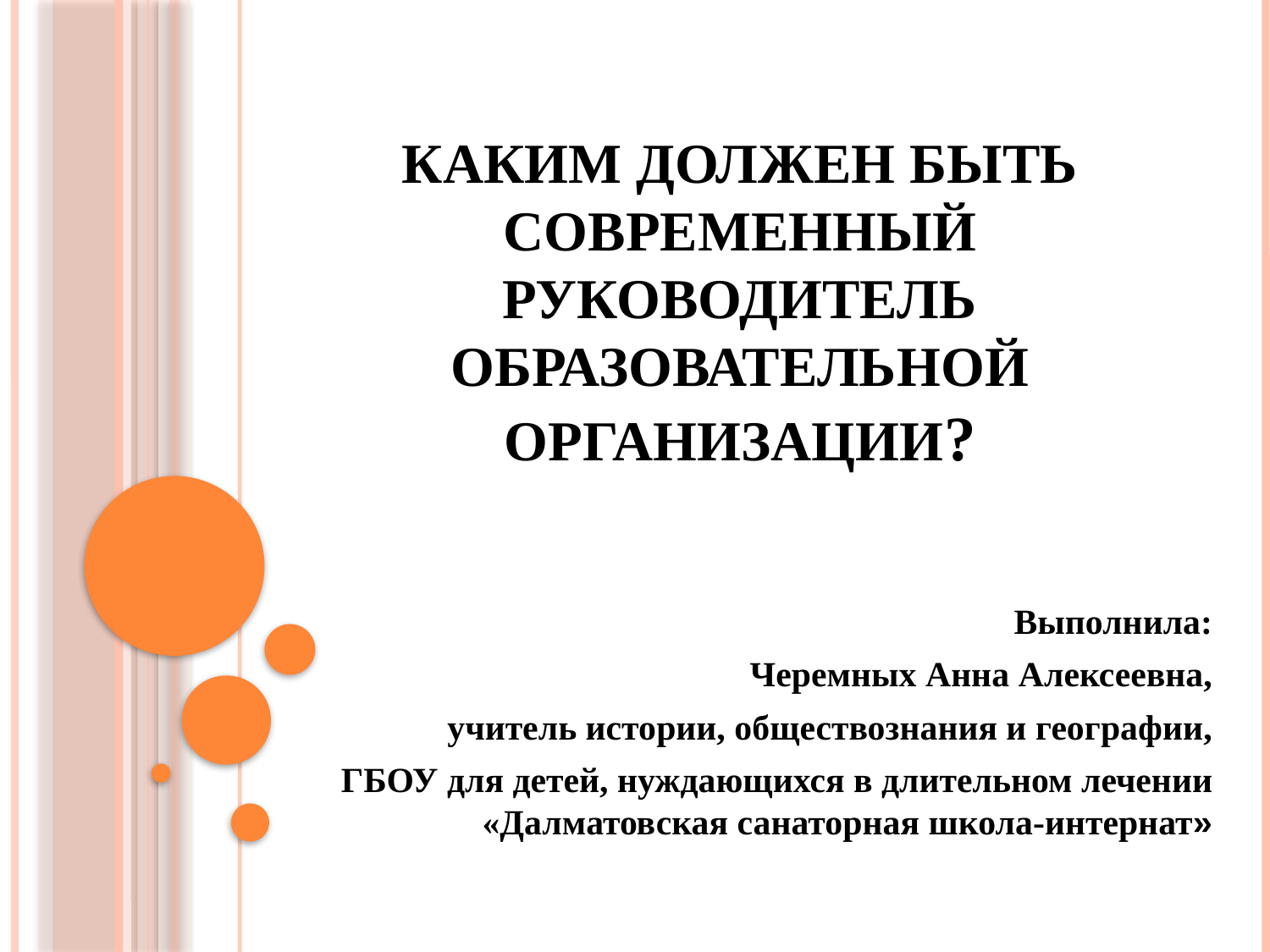

# КАКИМ ДОЛЖЕН БЫТЬ СОВРЕМЕННЫЙ РУКОВОДИТЕЛЬ ОБРАЗОВАТЕЛЬНОЙ ОРГАНИЗАЦИИ?

Выполнила:
Черемных Анна Алексеевна,
учитель истории, обществознания и географии,
ГБОУ для детей, нуждающихся в длительном лечении «Далматовская санаторная школа-интернат»